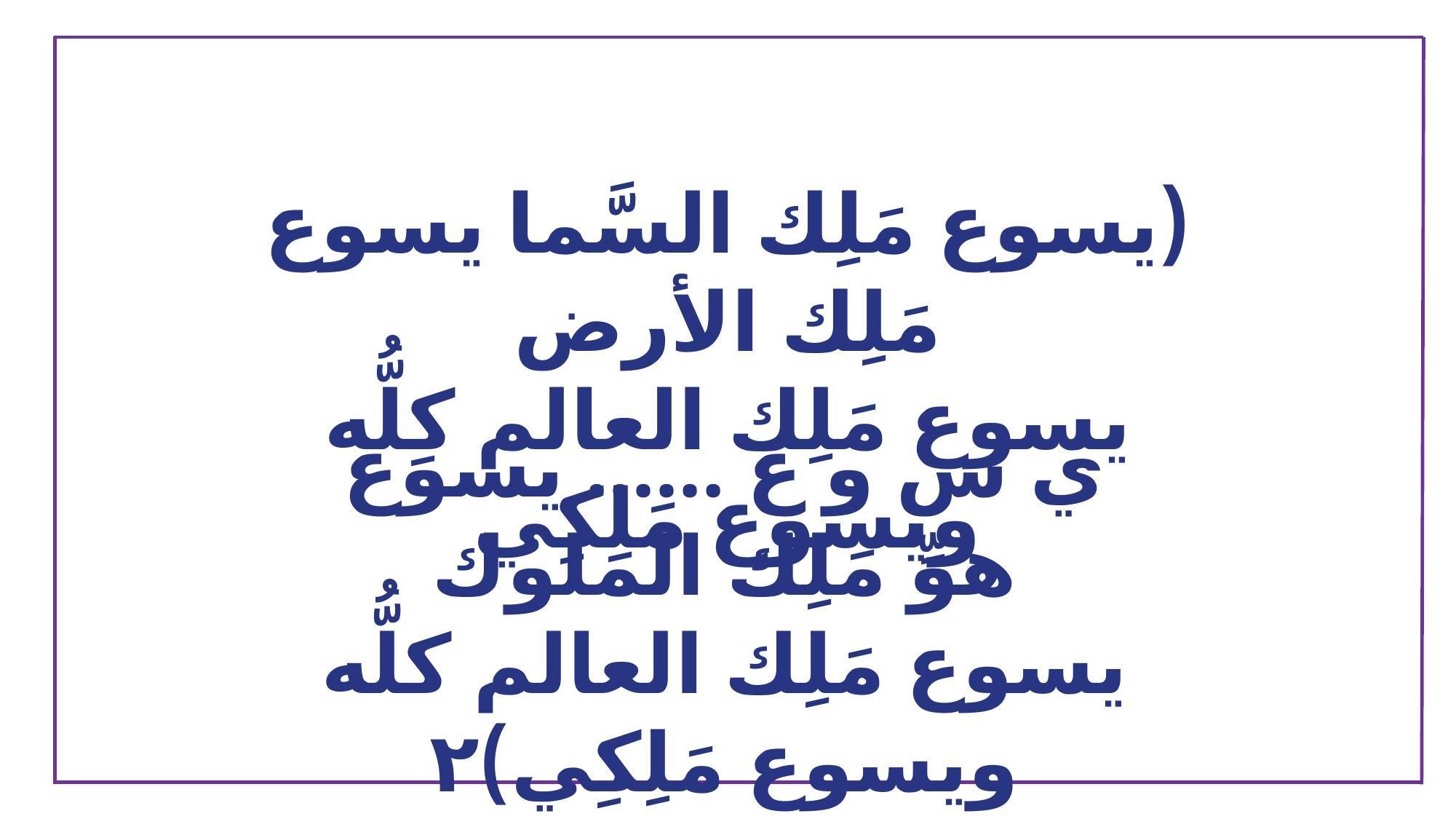

(يسوع مَلِك السَّما يسوع مَلِك الأرض
يسوع مَلِك العالم كِلُّه ويسوع مَلِكِي

ي س و ع …... يسوع
هوِّ مَلِك الملوك
يسوع مَلِك العالم كلُّه ويسوع مَلِكِي)٢